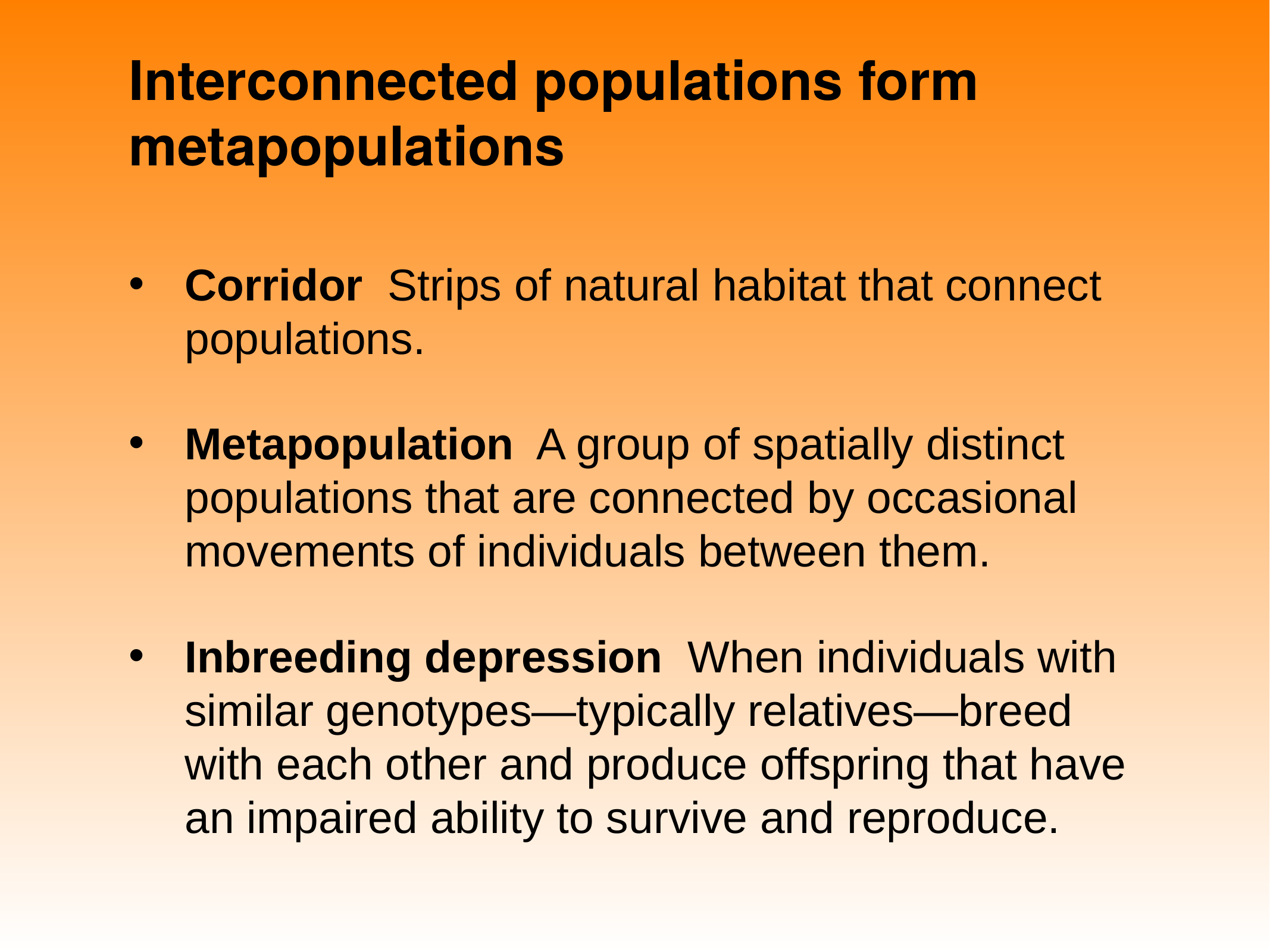

# Interconnected populations form metapopulations
Corridor  Strips of natural habitat that connect populations.
Metapopulation  A group of spatially distinct populations that are connected by occasional movements of individuals between them.
Inbreeding depression  When individuals with similar genotypes—typically relatives—breed with each other and produce offspring that have an impaired ability to survive and reproduce.